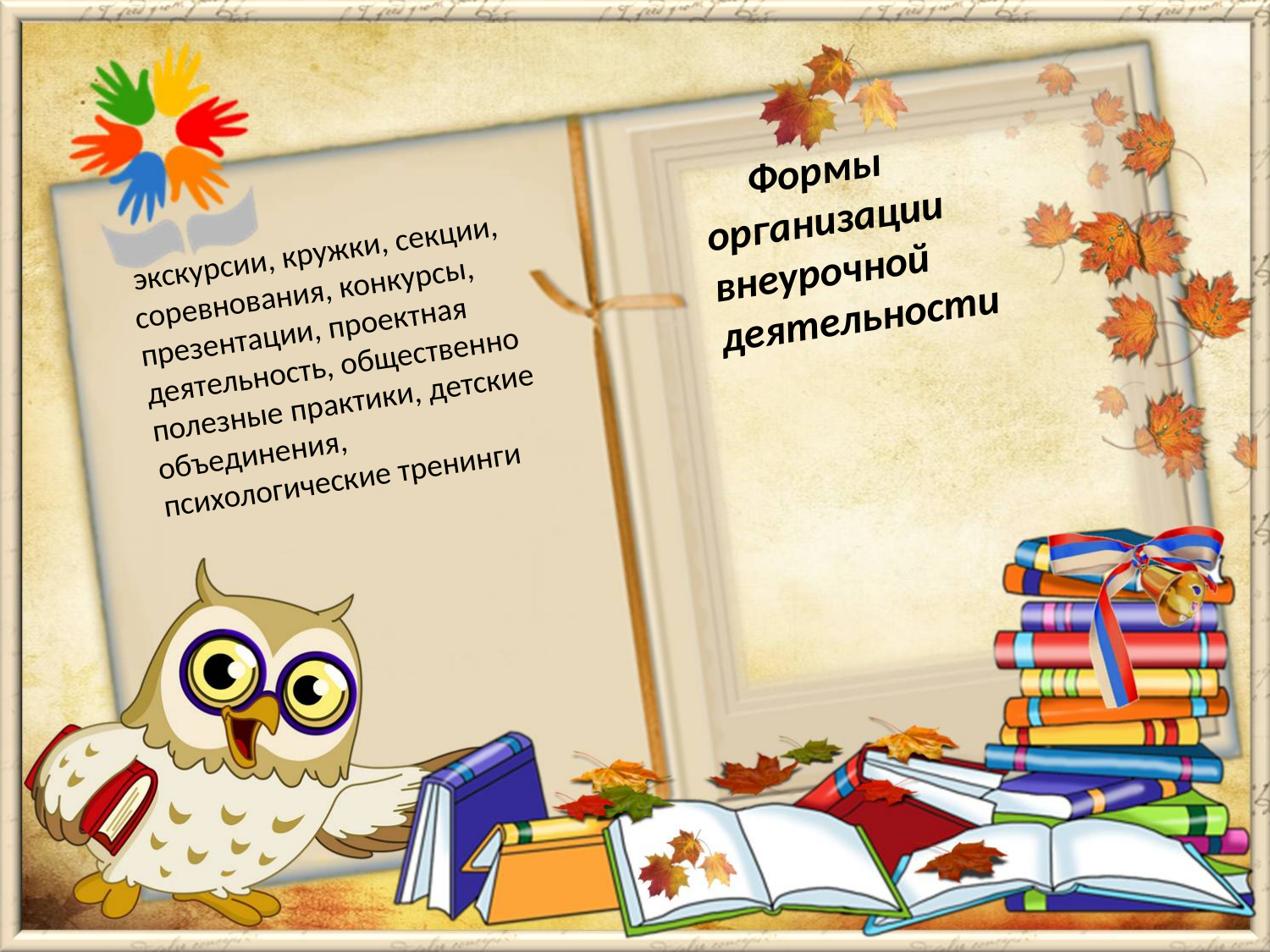

Формы организации внеурочной деятельности

       экскурсии, кружки, секции, соревнования, конкурсы, презентации, проектная деятельность, общественно полезные практики, детские объединения, психологические тренинги